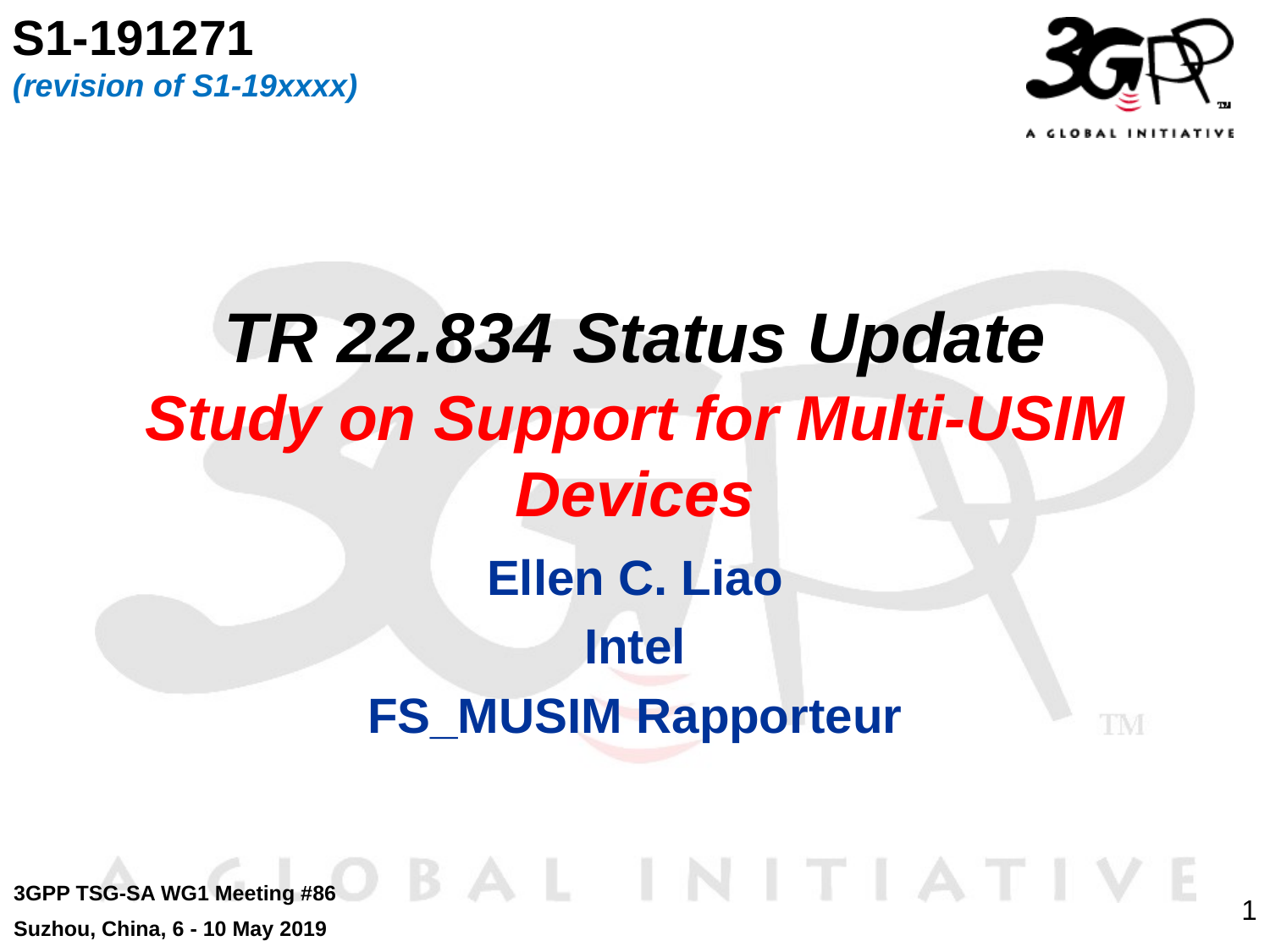

S1-191271
(revision of S1-19xxxx)
# TR 22.834 Status Update Study on Support for Multi-USIM Devices
Ellen C. Liao
Intel
FS_MUSIM Rapporteur
3GPP TSG-SA WG1 Meeting #86
Suzhou, China, 6 - 10 May 2019
1